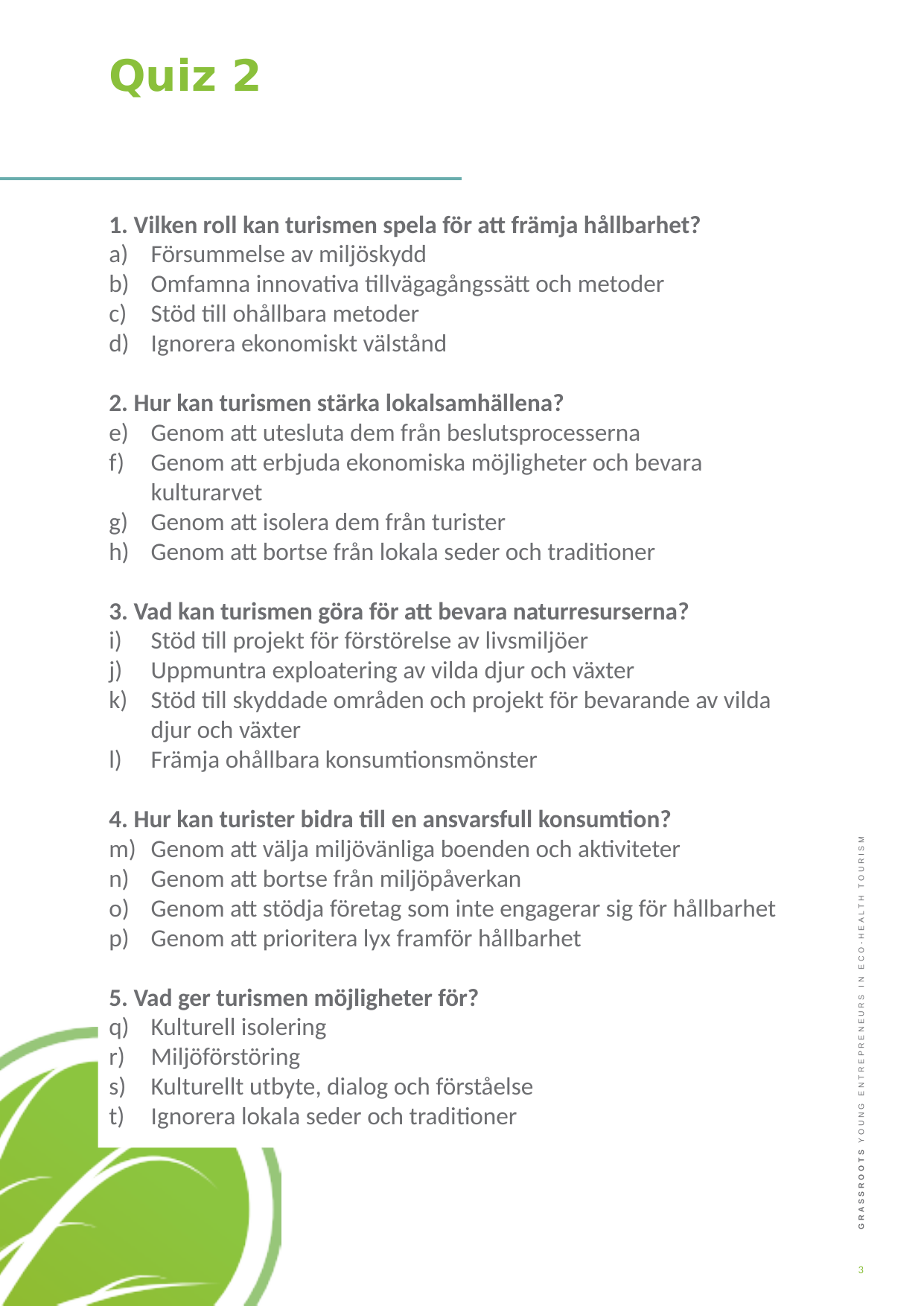

Quiz 2
1. Vilken roll kan turismen spela för att främja hållbarhet?
Försummelse av miljöskydd
Omfamna innovativa tillvägagångssätt och metoder
Stöd till ohållbara metoder
Ignorera ekonomiskt välstånd
2. Hur kan turismen stärka lokalsamhällena?
Genom att utesluta dem från beslutsprocesserna
Genom att erbjuda ekonomiska möjligheter och bevara kulturarvet
Genom att isolera dem från turister
Genom att bortse från lokala seder och traditioner
3. Vad kan turismen göra för att bevara naturresurserna?
Stöd till projekt för förstörelse av livsmiljöer
Uppmuntra exploatering av vilda djur och växter
Stöd till skyddade områden och projekt för bevarande av vilda djur och växter
Främja ohållbara konsumtionsmönster
4. Hur kan turister bidra till en ansvarsfull konsumtion?
Genom att välja miljövänliga boenden och aktiviteter
Genom att bortse från miljöpåverkan
Genom att stödja företag som inte engagerar sig för hållbarhet
Genom att prioritera lyx framför hållbarhet
5. Vad ger turismen möjligheter för?
Kulturell isolering
Miljöförstöring
Kulturellt utbyte, dialog och förståelse
Ignorera lokala seder och traditioner
3